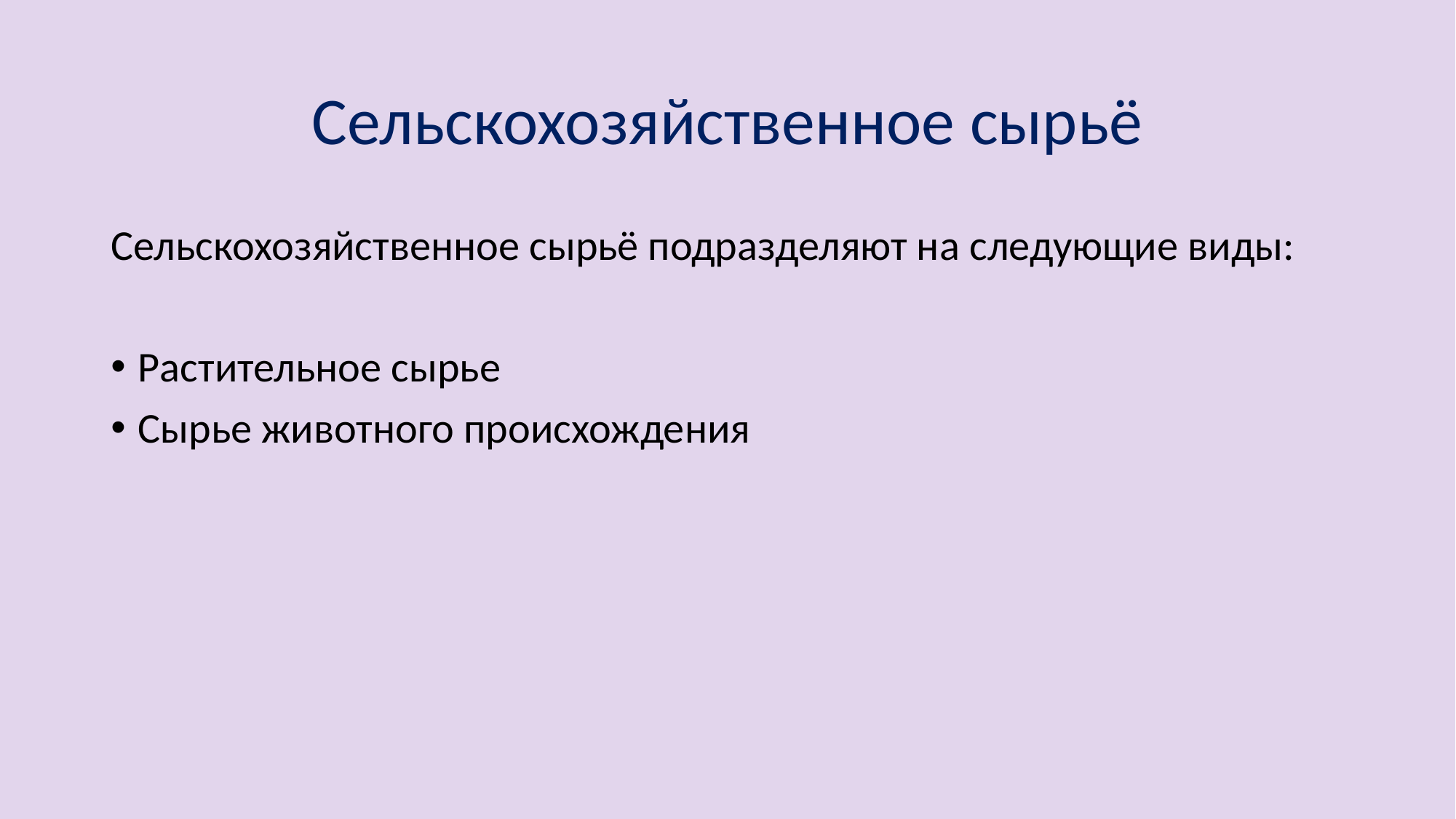

# Сельскохозяйственное сырьё
Сельскохозяйственное сырьё подразделяют на следующие виды:

Растительное сырье
Сырье животного происхождения